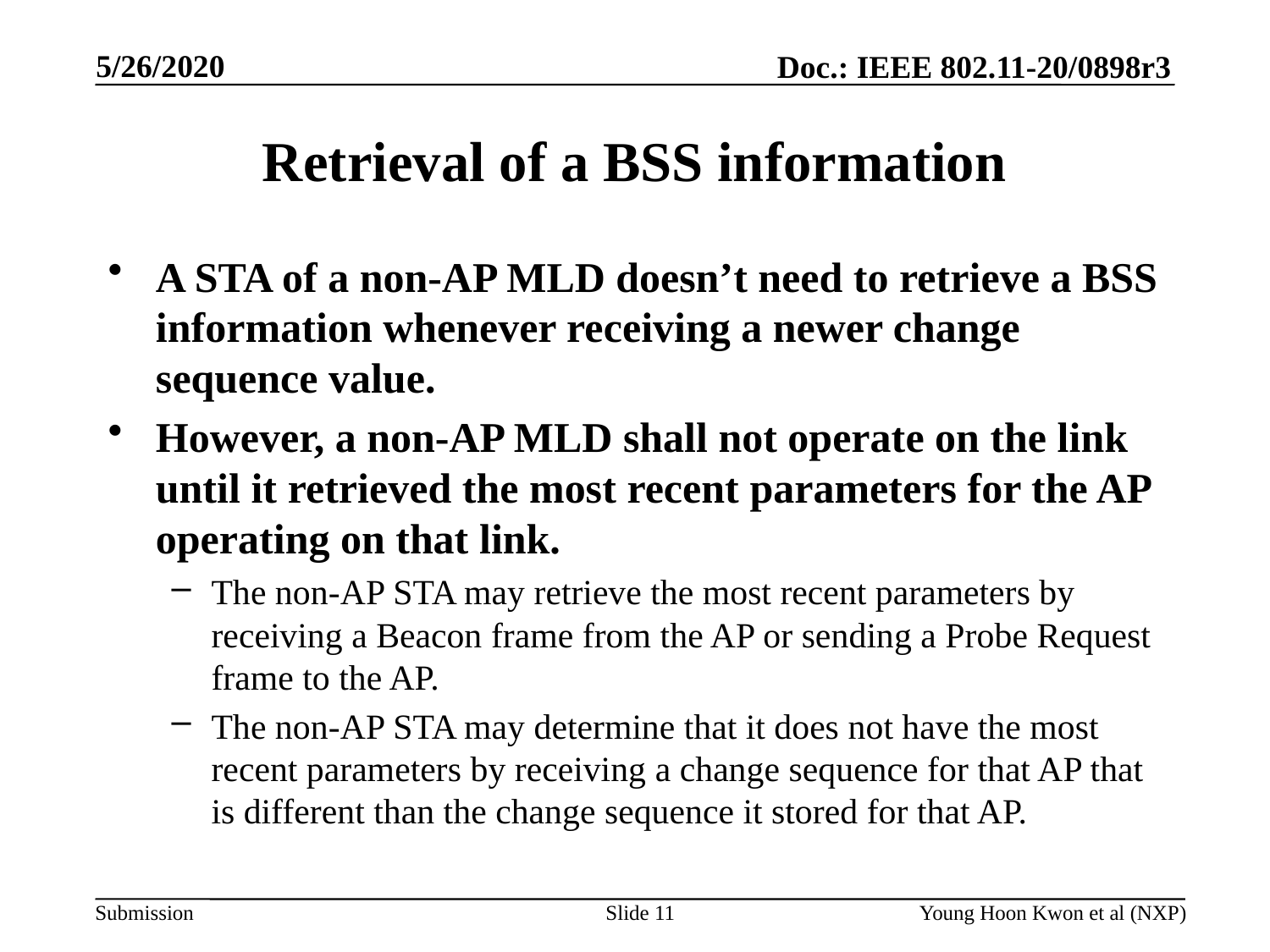

# Retrieval of a BSS information
A STA of a non-AP MLD doesn’t need to retrieve a BSS information whenever receiving a newer change sequence value.
However, a non-AP MLD shall not operate on the link until it retrieved the most recent parameters for the AP operating on that link.
The non-AP STA may retrieve the most recent parameters by receiving a Beacon frame from the AP or sending a Probe Request frame to the AP.
The non-AP STA may determine that it does not have the most recent parameters by receiving a change sequence for that AP that is different than the change sequence it stored for that AP.

Slide 11
Young Hoon Kwon et al (NXP)